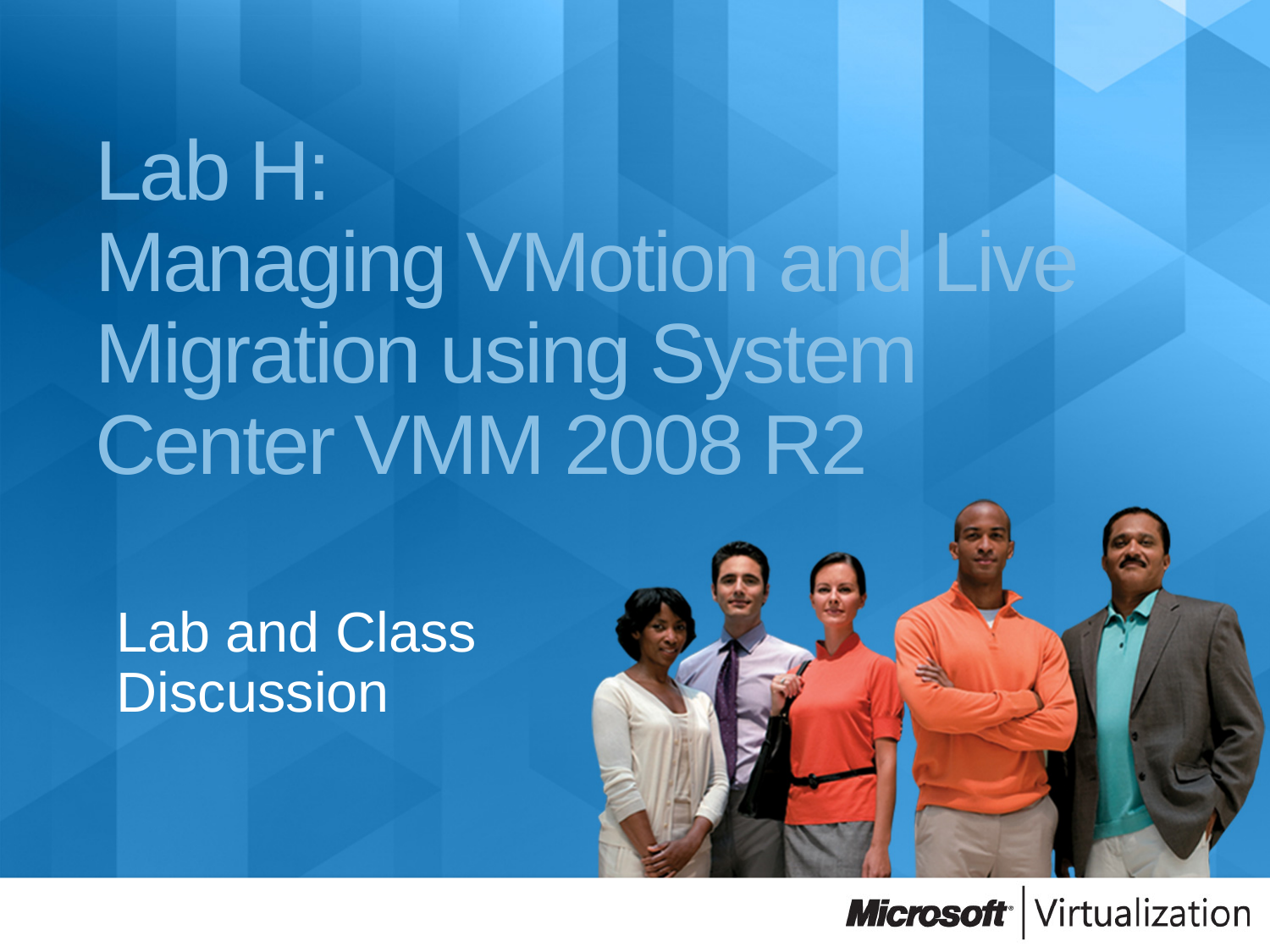

# Lab H: Managing VMotion and Live Migration using System Center VMM 2008 R2
Lab and Class Discussion